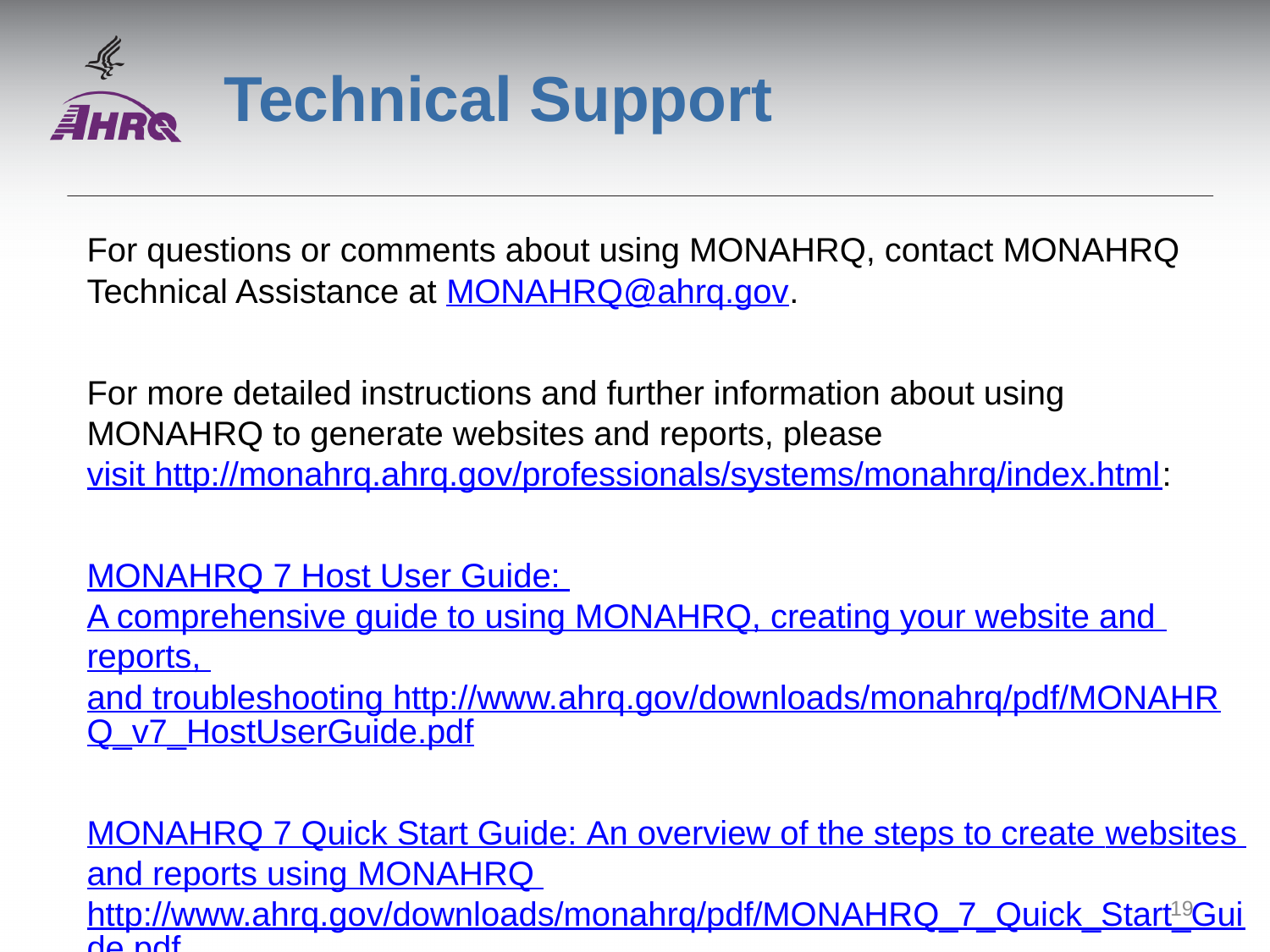

# Technical Support
For questions or comments about using MONAHRQ, contact MONAHRQ Technical Assistance at MONAHRQ@ahrq.gov.
For more detailed instructions and further information about using MONAHRQ to generate websites and reports, please visit http://monahrq.ahrq.gov/professionals/systems/monahrq/index.html:
MONAHRQ 7 Host User Guide: A comprehensive guide to using MONAHRQ, creating your website and reports, and troubleshooting http://www.ahrq.gov/downloads/monahrq/pdf/MONAHRQ_v7_HostUserGuide.pdf
MONAHRQ 7 Quick Start Guide: An overview of the steps to create websites and reports using MONAHRQ http://www.ahrq.gov/downloads/monahrq/pdf/MONAHRQ_7_Quick_Start_Guide.pdf
19